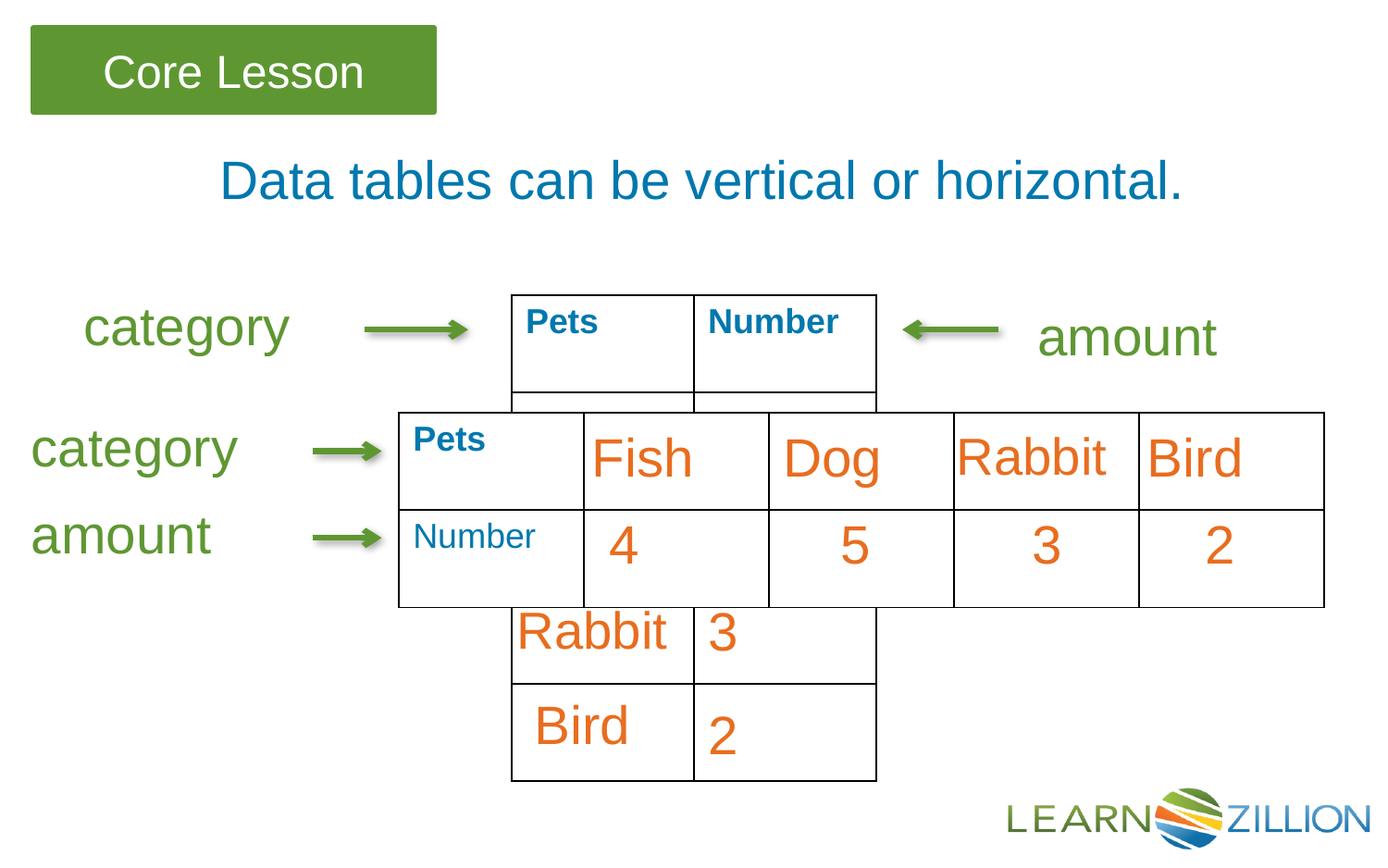

Data tables can be vertical or horizontal.
category
| Pets | Number |
| --- | --- |
|  |  |
|  |  |
|  |  |
|  |  |
amount
Fish
4
Dog
5
Rabbit
3
Bird
2
category
| Pets |  |  |  |  |
| --- | --- | --- | --- | --- |
| Number |  |  |  |  |
Fish
Dog
Rabbit
Bird
amount
4
5
3
2